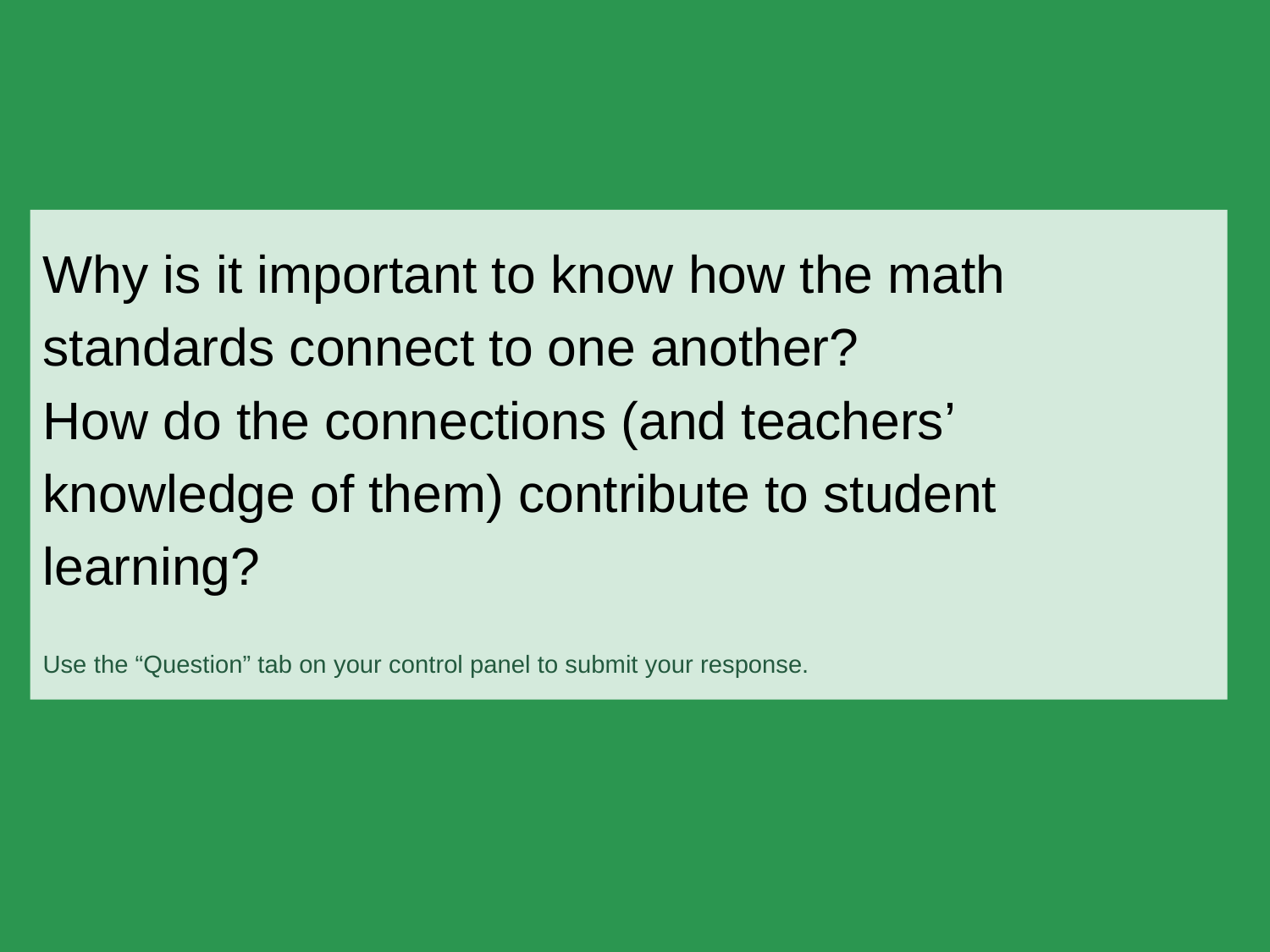

# Why is it important to know how the math standards connect to one another?
How do the connections (and teachers’ knowledge of them) contribute to student learning?

Use the “Question” tab on your control panel to submit your response.